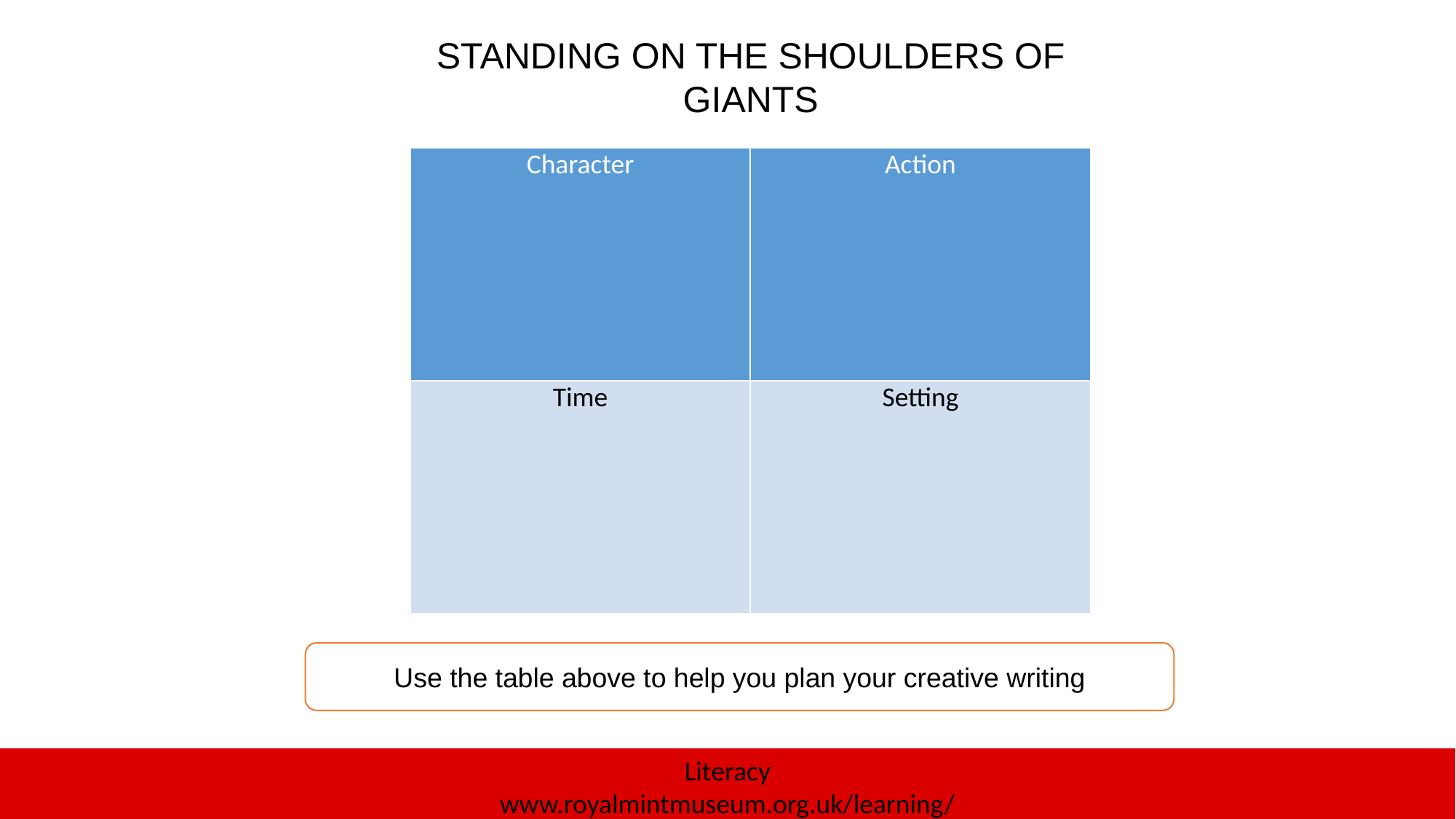

STANDING ON THE SHOULDERS OF GIANTS
| Character | Action |
| --- | --- |
| Time | Setting |
Use the table above to help you plan your creative writing
Literacy
www.royalmintmuseum.org.uk/learning/